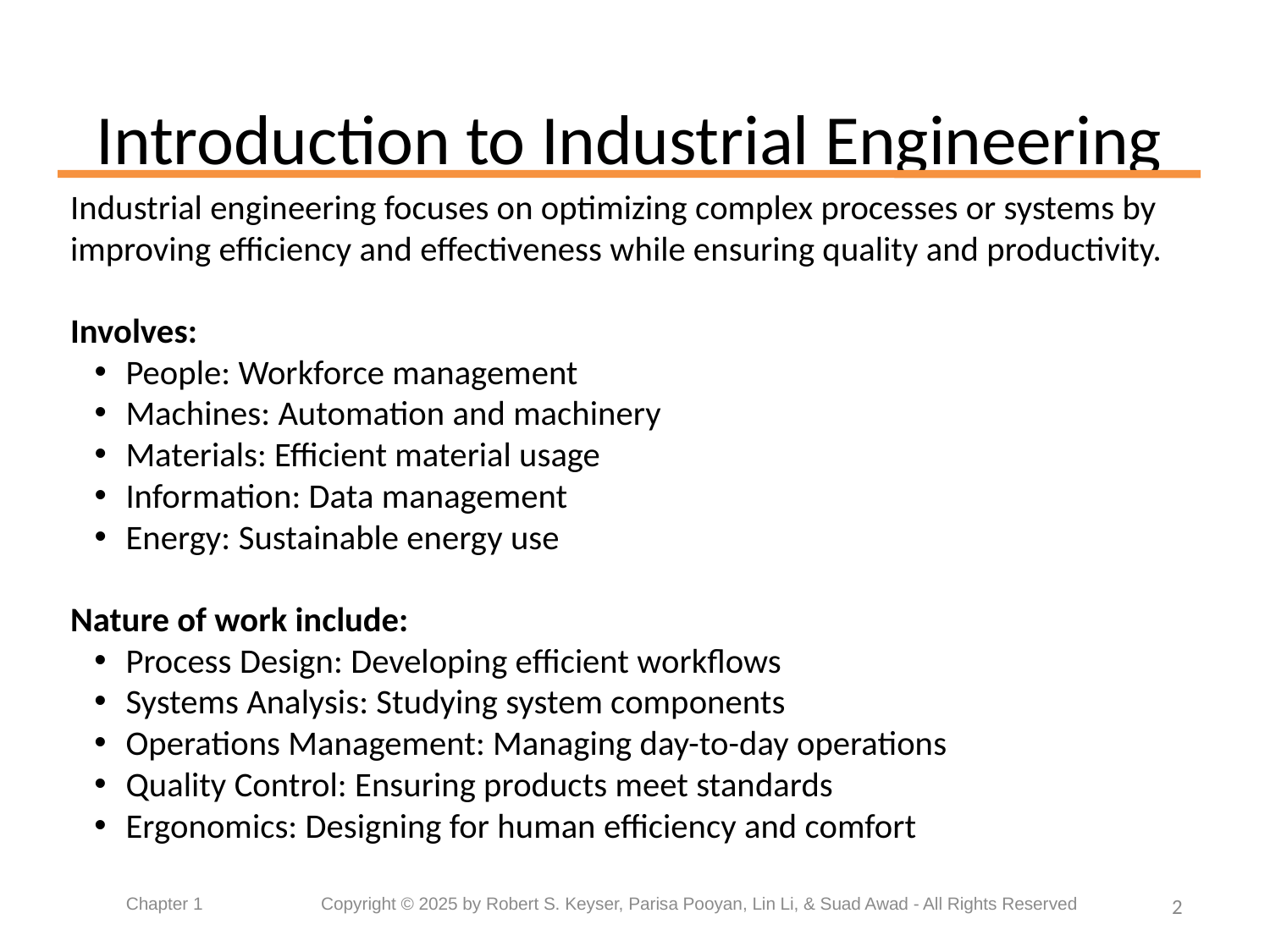

# Introduction to Industrial Engineering

Industrial engineering focuses on optimizing complex processes or systems by improving efficiency and effectiveness while ensuring quality and productivity.

Involves:
People: Workforce management
Machines: Automation and machinery
Materials: Efficient material usage
Information: Data management
Energy: Sustainable energy use

Nature of work include:
Process Design: Developing efficient workflows
Systems Analysis: Studying system components
Operations Management: Managing day-to-day operations
Quality Control: Ensuring products meet standards
Ergonomics: Designing for human efficiency and comfort
Chapter 1 	              Copyright © 2025 by Robert S. Keyser, Parisa Pooyan, Lin Li, & Suad Awad - All Rights Reserved
2